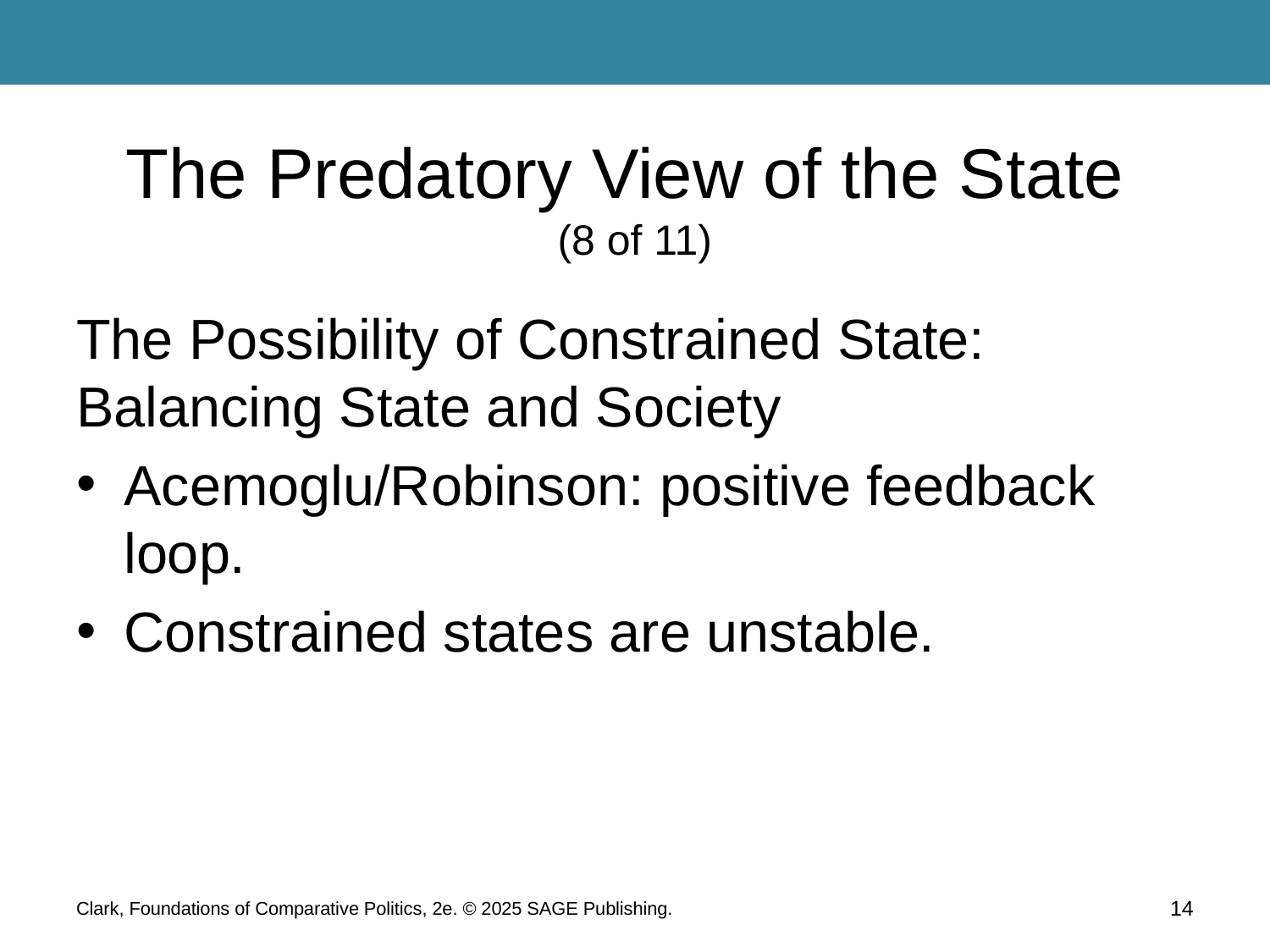

# The Predatory View of the State (8 of 11)
The Possibility of Constrained State: Balancing State and Society
Acemoglu/Robinson: positive feedback loop.
Constrained states are unstable.
Clark, Foundations of Comparative Politics, 2e. © 2025 SAGE Publishing.
14